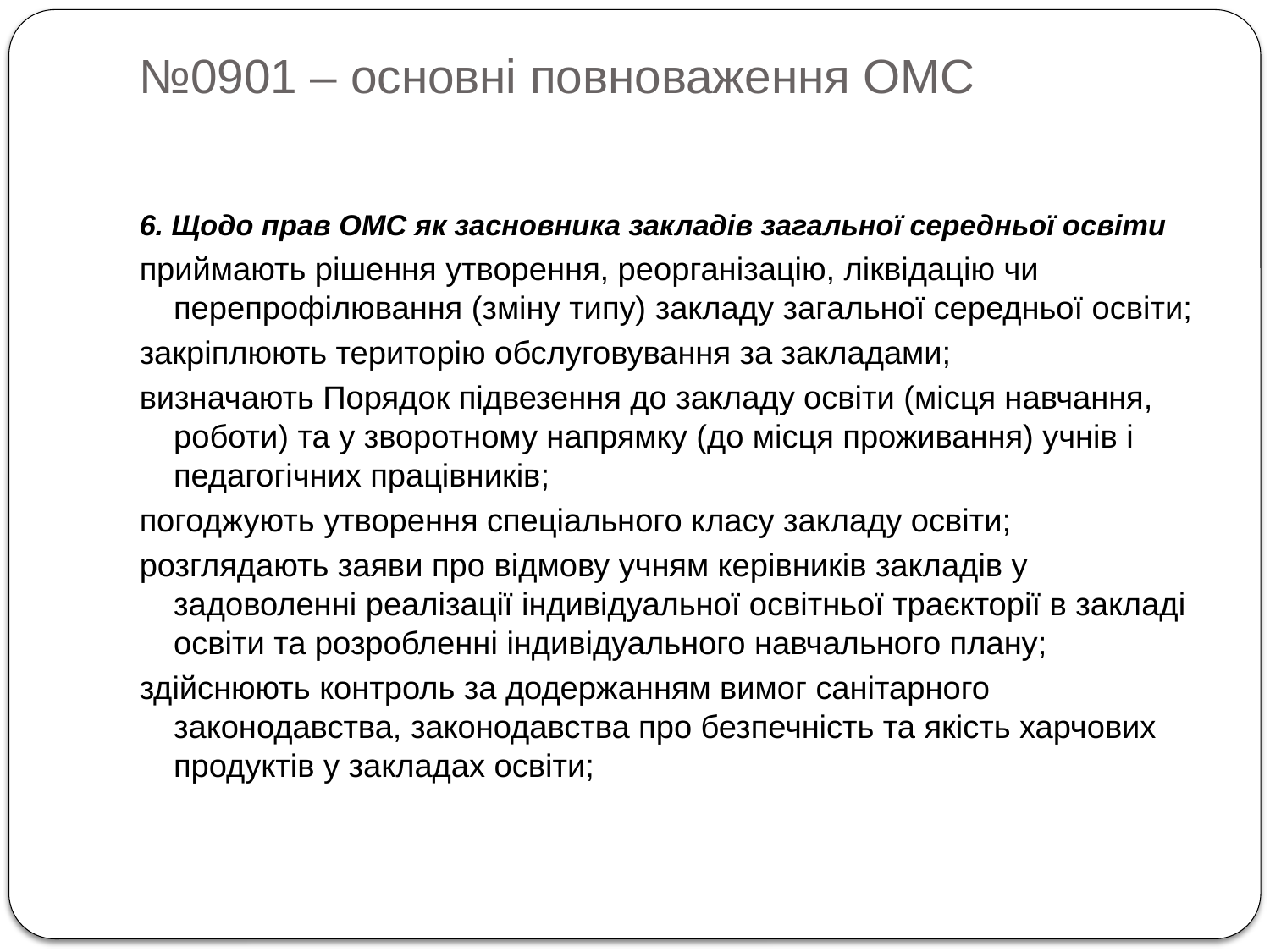

# №0901 – основні повноваження ОМС
6. Щодо прав ОМС як засновника закладів загальної середньої освіти
приймають рішення утворення, реорганізацію, ліквідацію чи перепрофілювання (зміну типу) закладу загальної середньої освіти;
закріплюють територію обслуговування за закладами;
визначають Порядок підвезення до закладу освіти (місця навчання, роботи) та у зворотному напрямку (до місця проживання) учнів і педагогічних працівників;
погоджують утворення спеціального класу закладу освіти;
розглядають заяви про відмову учням керівників закладів у задоволенні реалізації індивідуальної освітньої траєкторії в закладі освіти та розробленні індивідуального навчального плану;
здійснюють контроль за додержанням вимог санітарного законодавства, законодавства про безпечність та якість харчових продуктів у закладах освіти;